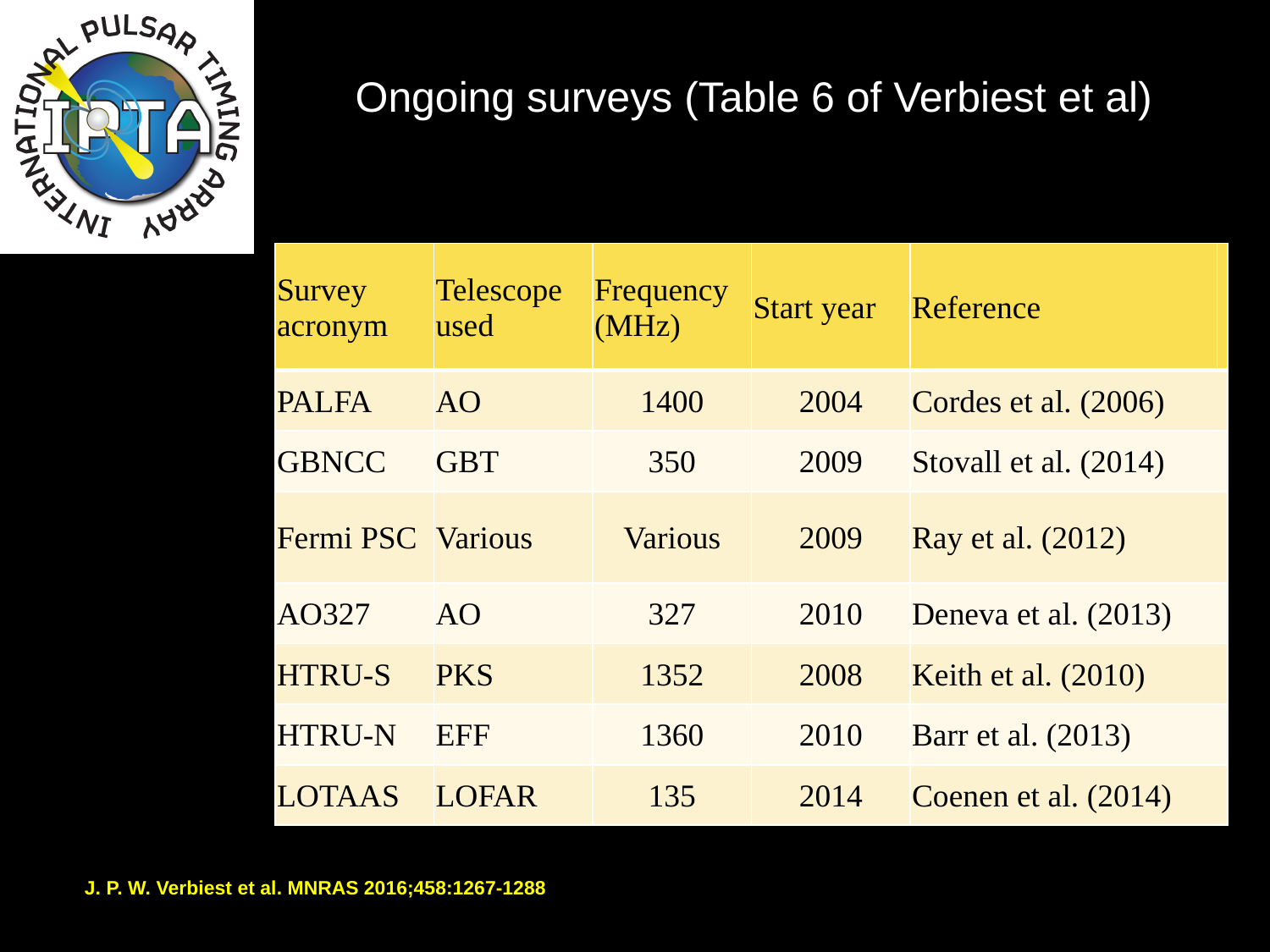

Ongoing surveys (Table 6 of Verbiest et al)
| Survey acronym | Telescope used | Frequency (MHz) | Start year | Reference |  |
| --- | --- | --- | --- | --- | --- |
| PALFA | AO | 1400 | 2004 | Cordes et al. (2006) |  |
| GBNCC | GBT | 350 | 2009 | Stovall et al. (2014) |  |
| Fermi PSC | Various | Various | 2009 | Ray et al. (2012) |  |
| AO327 | AO | 327 | 2010 | Deneva et al. (2013) |  |
| HTRU-S | PKS | 1352 | 2008 | Keith et al. (2010) |  |
| HTRU-N | EFF | 1360 | 2010 | Barr et al. (2013) |  |
| LOTAAS | LOFAR | 135 | 2014 | Coenen et al. (2014) |  |
J. P. W. Verbiest et al. MNRAS 2016;458:1267-1288